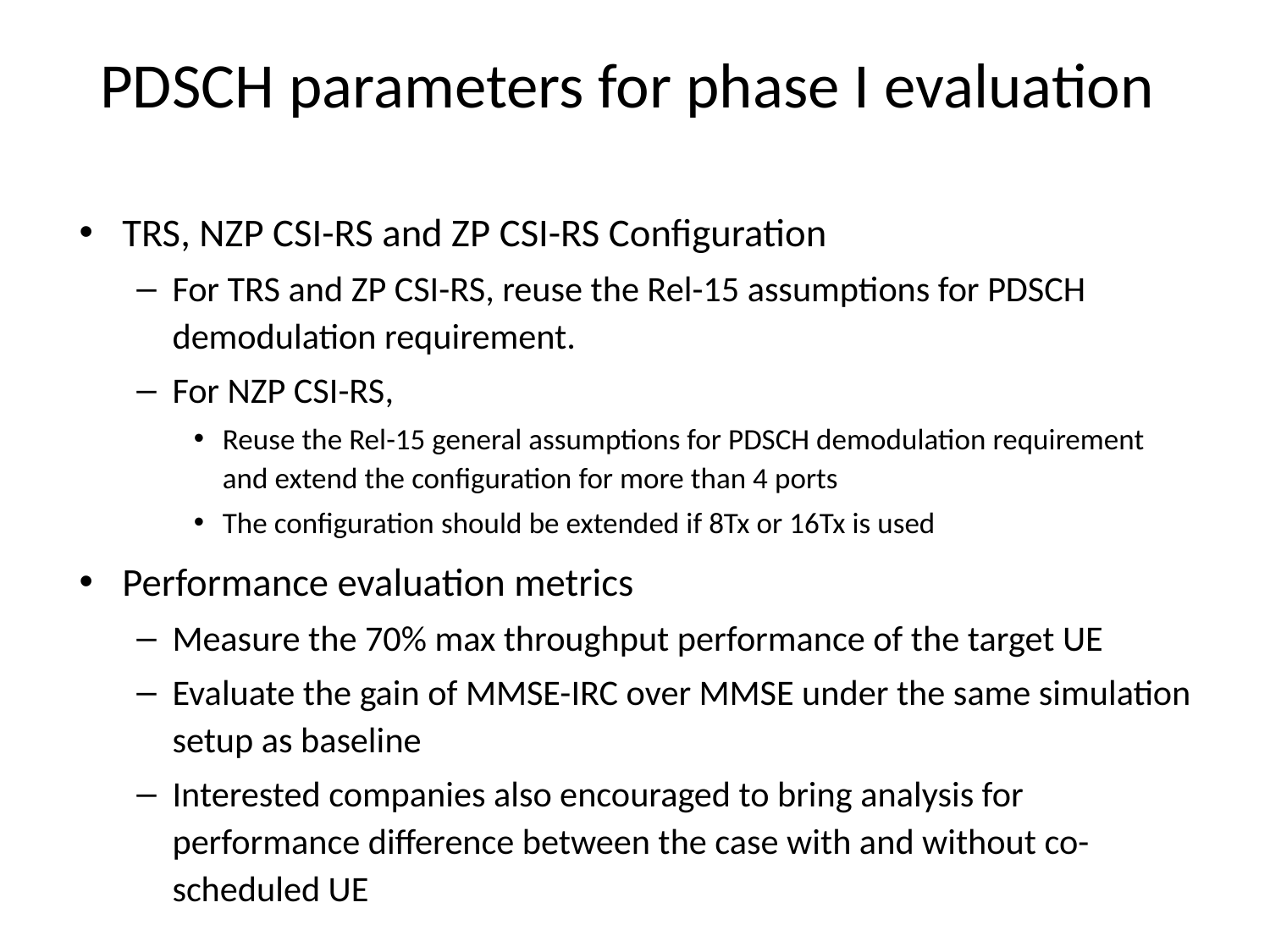

# PDSCH parameters for phase I evaluation
TRS, NZP CSI-RS and ZP CSI-RS Configuration
For TRS and ZP CSI-RS, reuse the Rel-15 assumptions for PDSCH demodulation requirement.
For NZP CSI-RS,
Reuse the Rel-15 general assumptions for PDSCH demodulation requirement and extend the configuration for more than 4 ports
The configuration should be extended if 8Tx or 16Tx is used
Performance evaluation metrics
Measure the 70% max throughput performance of the target UE
Evaluate the gain of MMSE-IRC over MMSE under the same simulation setup as baseline
Interested companies also encouraged to bring analysis for performance difference between the case with and without co-scheduled UE